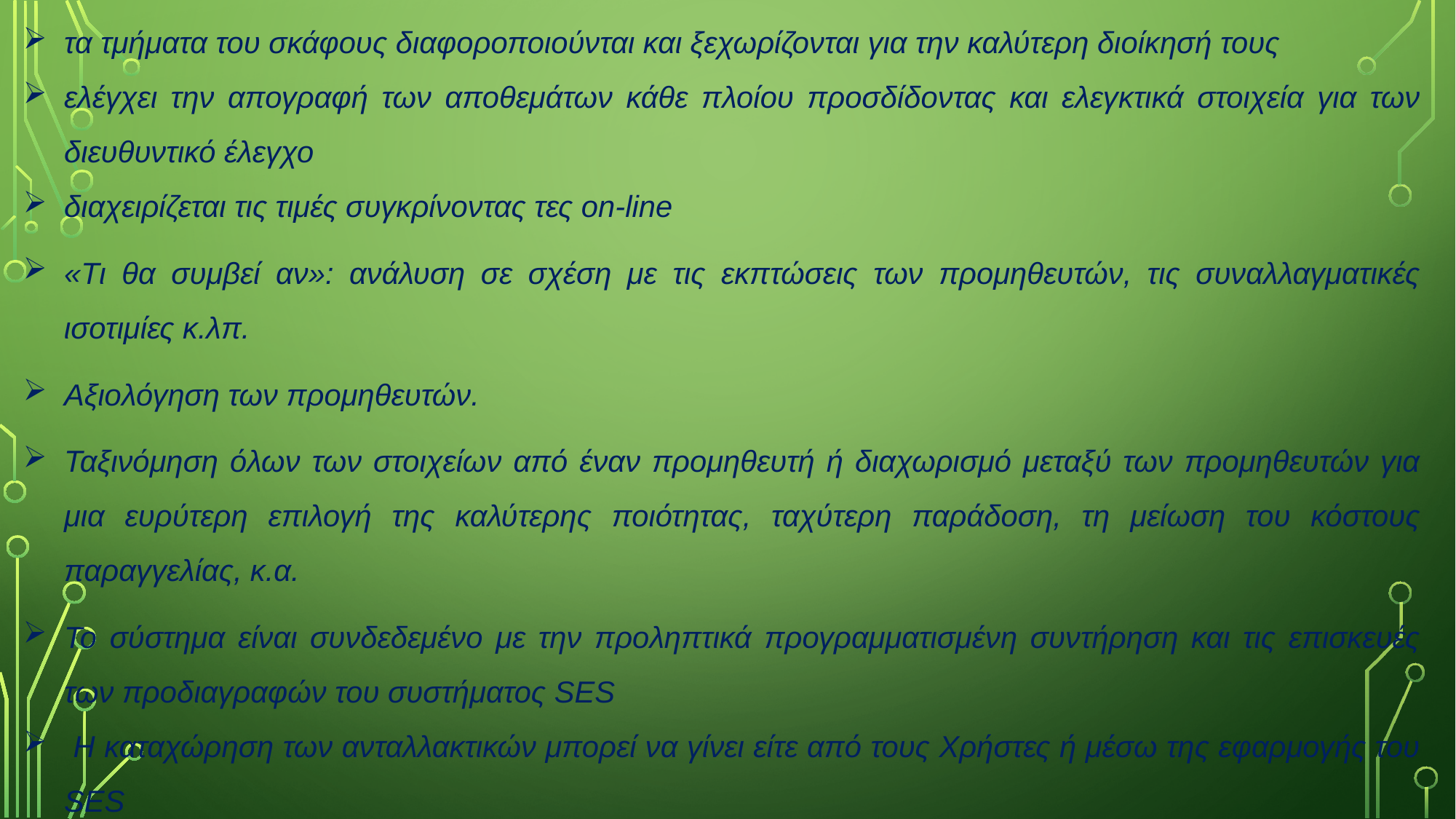

τα τμήματα του σκάφους διαφοροποιούνται και ξεχωρίζονται για την καλύτερη διοίκησή τους
ελέγχει την απογραφή των αποθεμάτων κάθε πλοίου προσδίδοντας και ελεγκτικά στοιχεία για των διευθυντικό έλεγχο
διαχειρίζεται τις τιμές συγκρίνοντας τες on-line
«Τι θα συμβεί αν»: ανάλυση σε σχέση με τις εκπτώσεις των προμηθευτών, τις συναλλαγματικές ισοτιμίες κ.λπ.
Αξιολόγηση των προμηθευτών.
Ταξινόμηση όλων των στοιχείων από έναν προμηθευτή ή διαχωρισμό μεταξύ των προμηθευτών για μια ευρύτερη επιλογή της καλύτερης ποιότητας, ταχύτερη παράδοση, τη μείωση του κόστους παραγγελίας, κ.α.
Το σύστημα είναι συνδεδεμένο με την προληπτικά προγραμματισμένη συντήρηση και τις επισκευές των προδιαγραφών του συστήματος SES
 Η καταχώρηση των ανταλλακτικών μπορεί να γίνει είτε από τους Χρήστες ή μέσω της εφαρμογής του SES